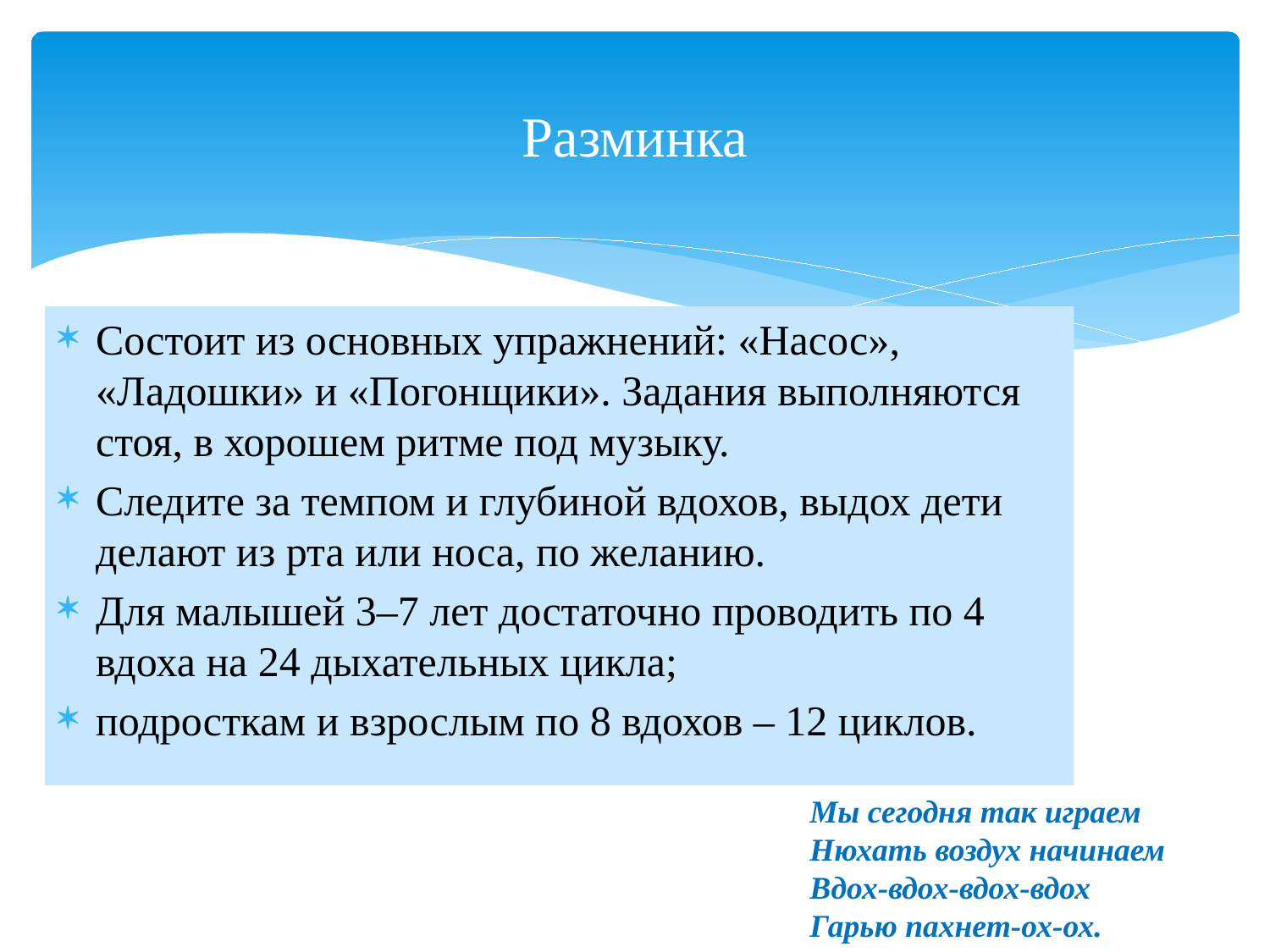

# Разминка
Состоит из основных упражнений: «Насос», «Ладошки» и «Погонщики». Задания выполняются стоя, в хорошем ритме под музыку.
Следите за темпом и глубиной вдохов, выдох дети делают из рта или носа, по желанию.
Для малышей 3–7 лет достаточно проводить по 4 вдоха на 24 дыхательных цикла;
подросткам и взрослым по 8 вдохов – 12 циклов.
Мы сегодня так играем
Нюхать воздух начинаем
Вдох-вдох-вдох-вдох
Гарью пахнет-ох-ох.